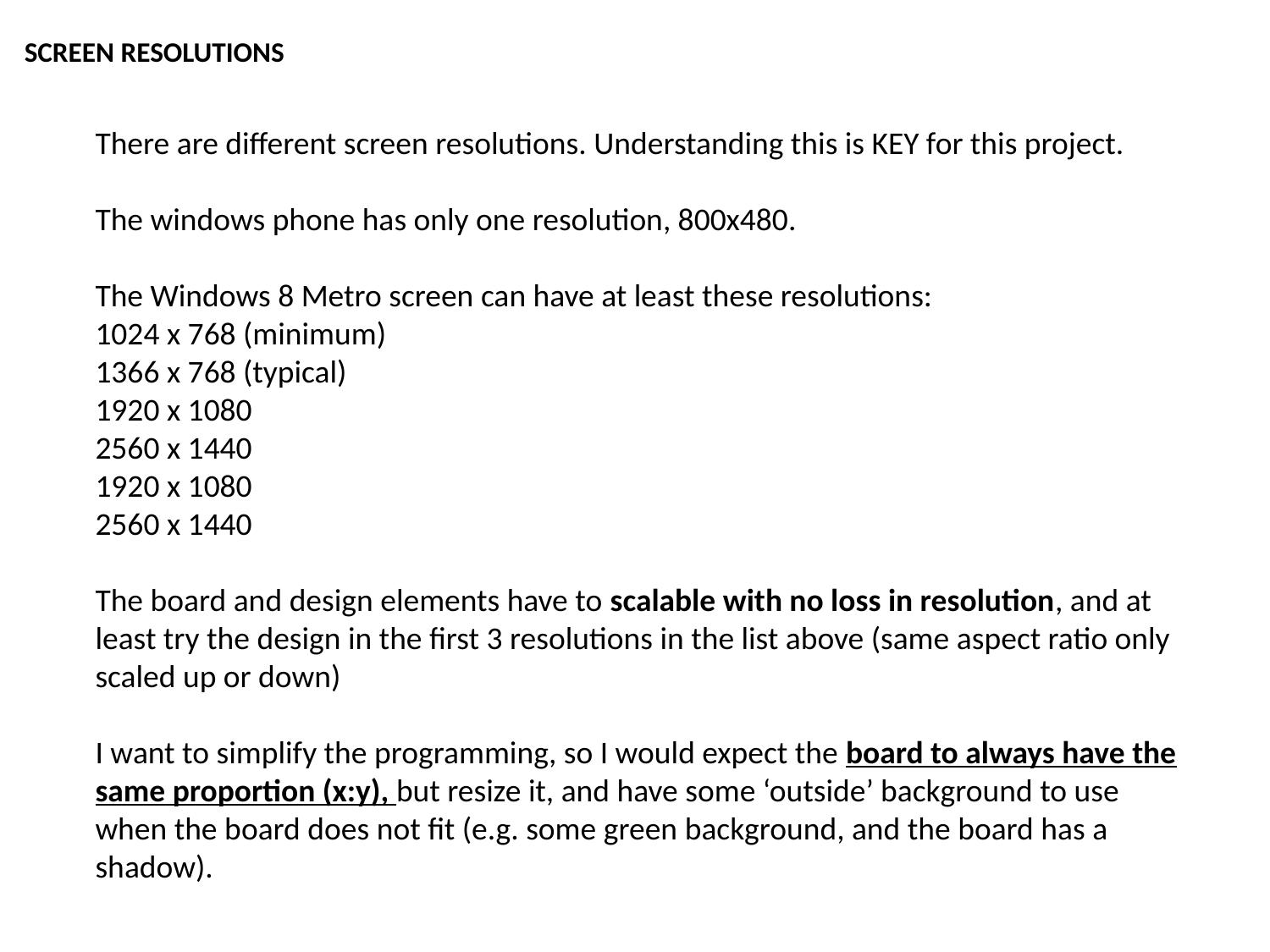

SCREEN RESOLUTIONS
There are different screen resolutions. Understanding this is KEY for this project.
The windows phone has only one resolution, 800x480.

The Windows 8 Metro screen can have at least these resolutions:
1024 x 768 (minimum)
1366 x 768 (typical)
1920 x 1080
2560 x 1440
1920 x 1080
2560 x 1440

The board and design elements have to scalable with no loss in resolution, and at least try the design in the first 3 resolutions in the list above (same aspect ratio only scaled up or down)

I want to simplify the programming, so I would expect the board to always have the same proportion (x:y), but resize it, and have some ‘outside’ background to use when the board does not fit (e.g. some green background, and the board has a shadow).